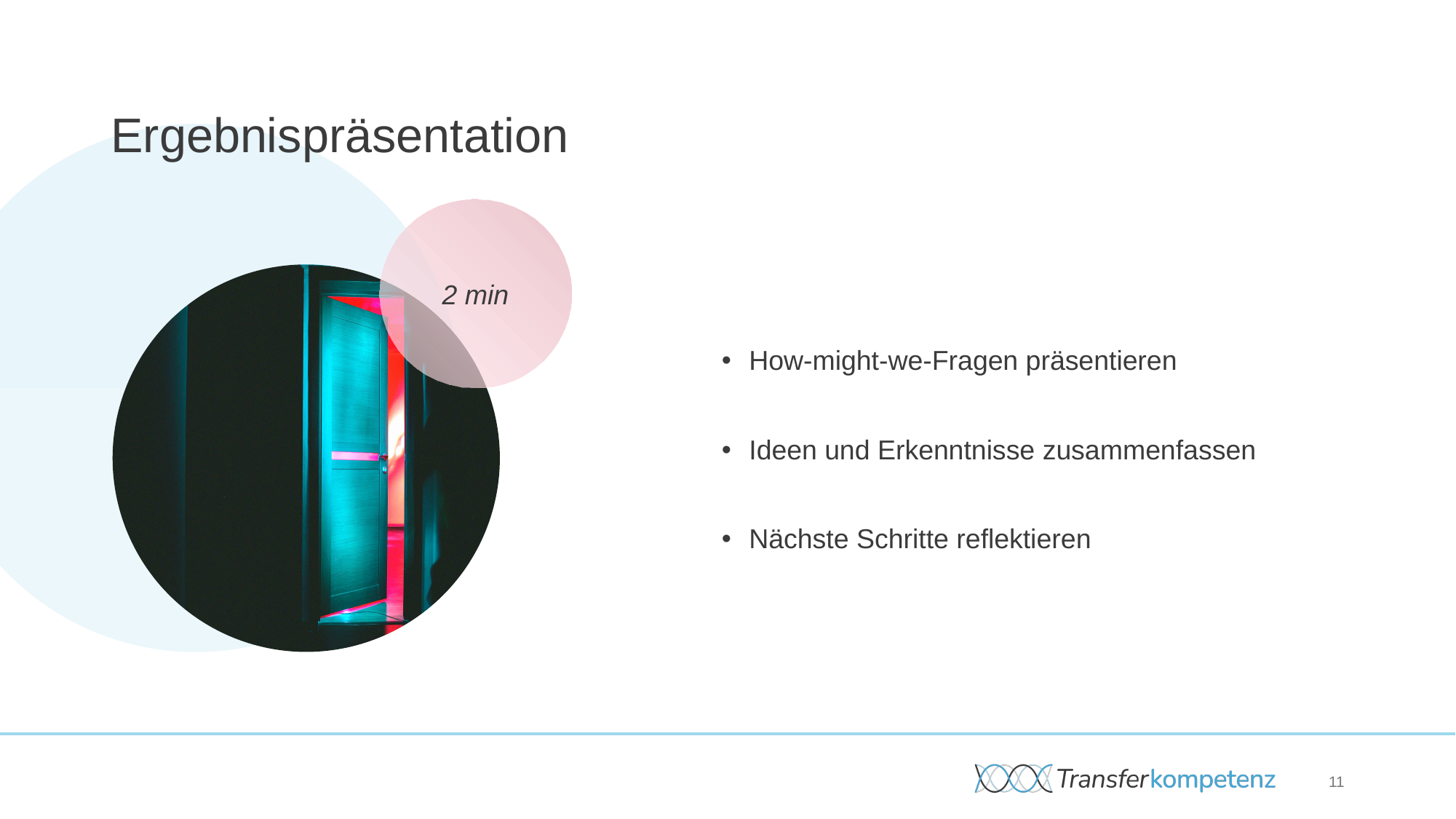

# Ergebnispräsentation

How-might-we-Fragen präsentieren

Ideen und Erkenntnisse zusammenfassen

Nächste Schritte reflektieren
2 min

11